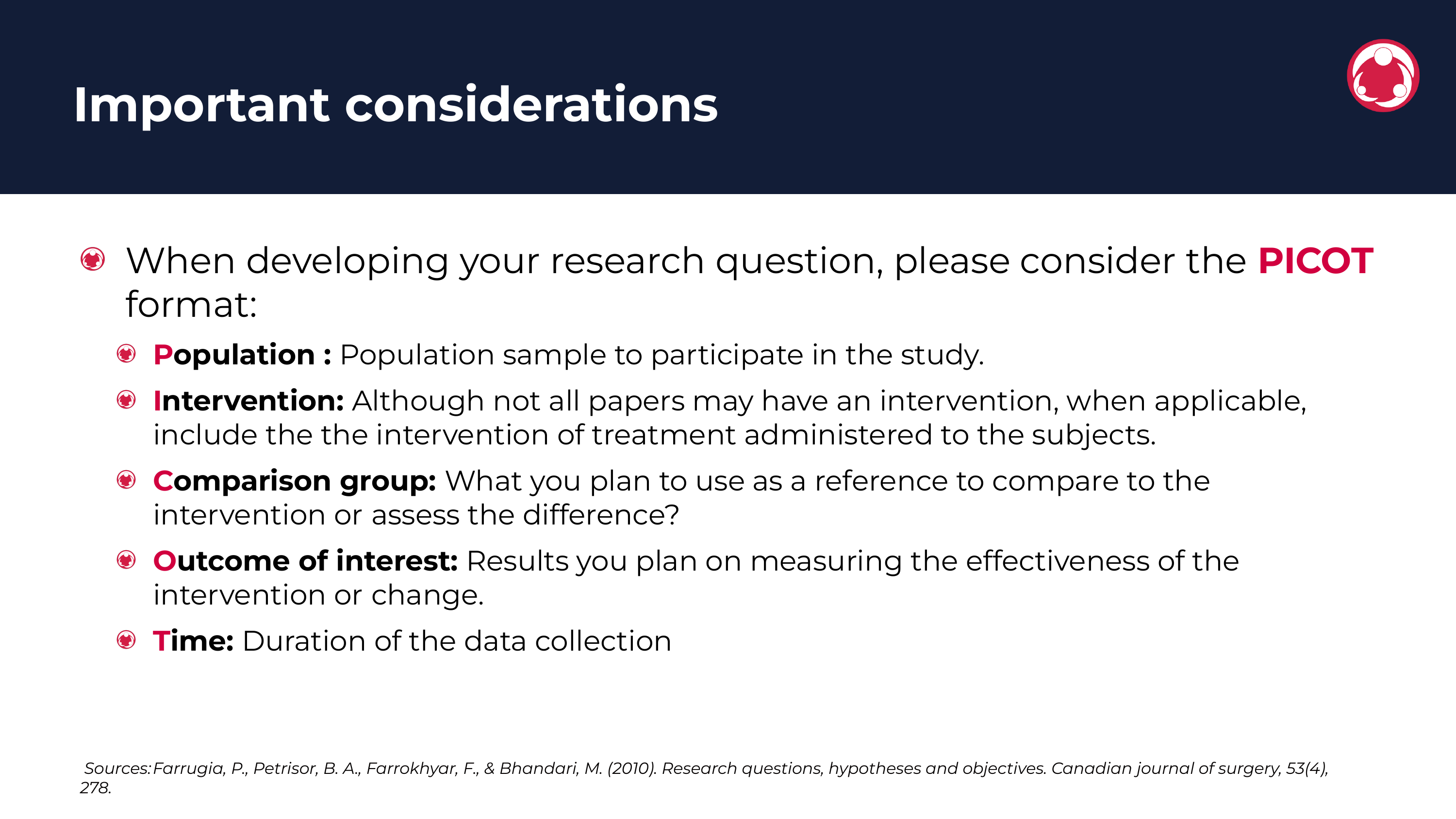

Important considerations
When developing your research question, please consider the PICOT format:
Population : Population sample to participate in the study.
Intervention: Although not all papers may have an intervention, when applicable, include the the intervention of treatment administered to the subjects.
Comparison group: What you plan to use as a reference to compare to the intervention or 	assess the difference?
Outcome of interest: Results you plan on measuring the effectiveness of the intervention or 	change.
Time: Duration of the data collection
 Sources:	Farrugia, P., Petrisor, B. A., Farrokhyar, F., & Bhandari, M. (2010). Research questions, hypotheses and objectives. Canadian journal of surgery, 53(4), 278.